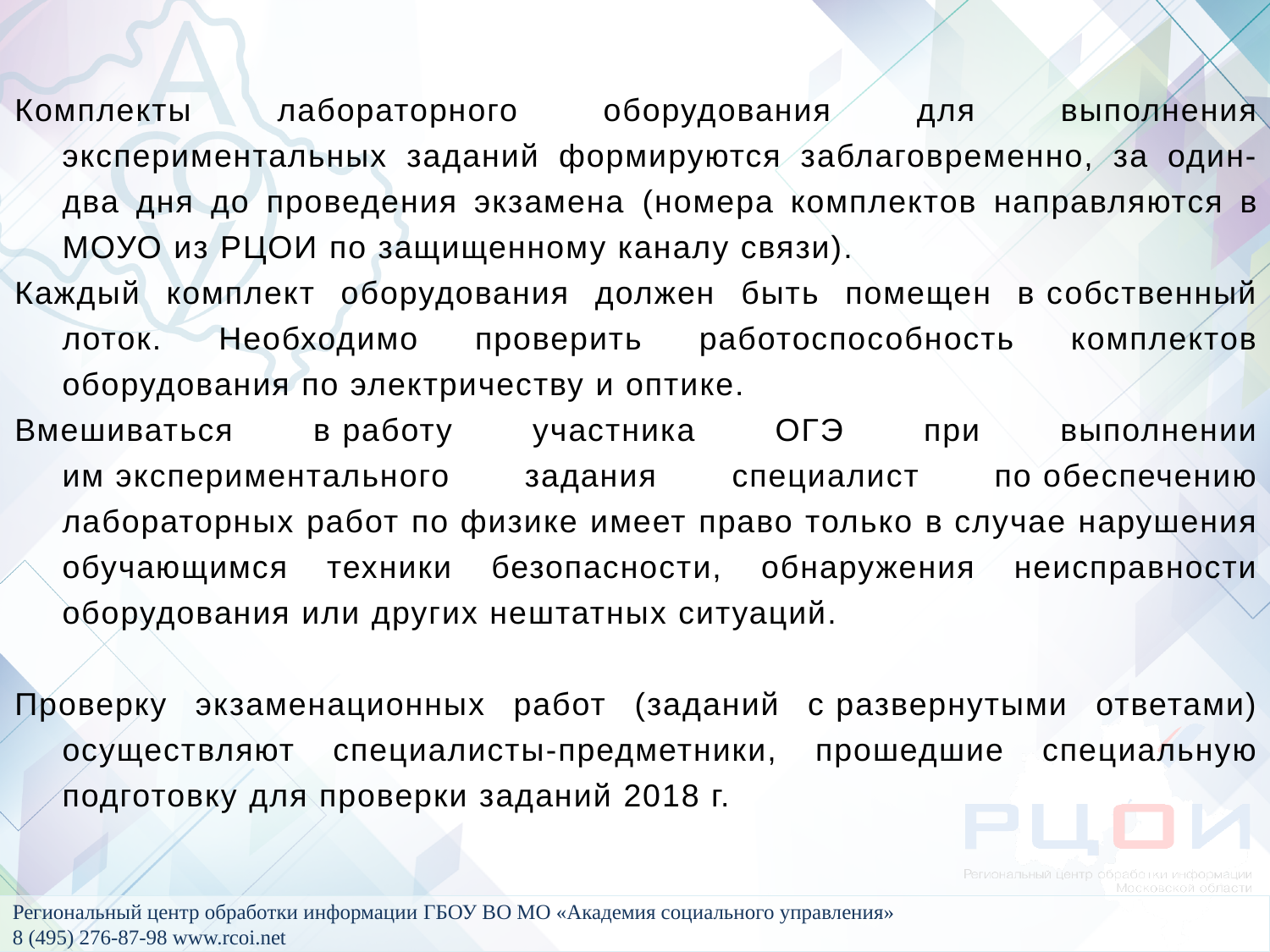

Комплекты лабораторного оборудования для выполнения экспериментальных заданий формируются заблаговременно, за один-два дня до проведения экзамена (номера комплектов направляются в МОУО из РЦОИ по защищенному каналу связи).
Каждый комплект оборудования должен быть помещен в собственный лоток. Необходимо проверить работоспособность комплектов оборудования по электричеству и оптике.
Вмешиваться в работу участника ОГЭ при выполнении им экспериментального задания специалист по обеспечению лабораторных работ по физике имеет право только в случае нарушения обучающимся техники безопасности, обнаружения неисправности оборудования или других нештатных ситуаций.

Проверку экзаменационных работ (заданий с развернутыми ответами) осуществляют специалисты-предметники, прошедшие специальную подготовку для проверки заданий 2018 г.